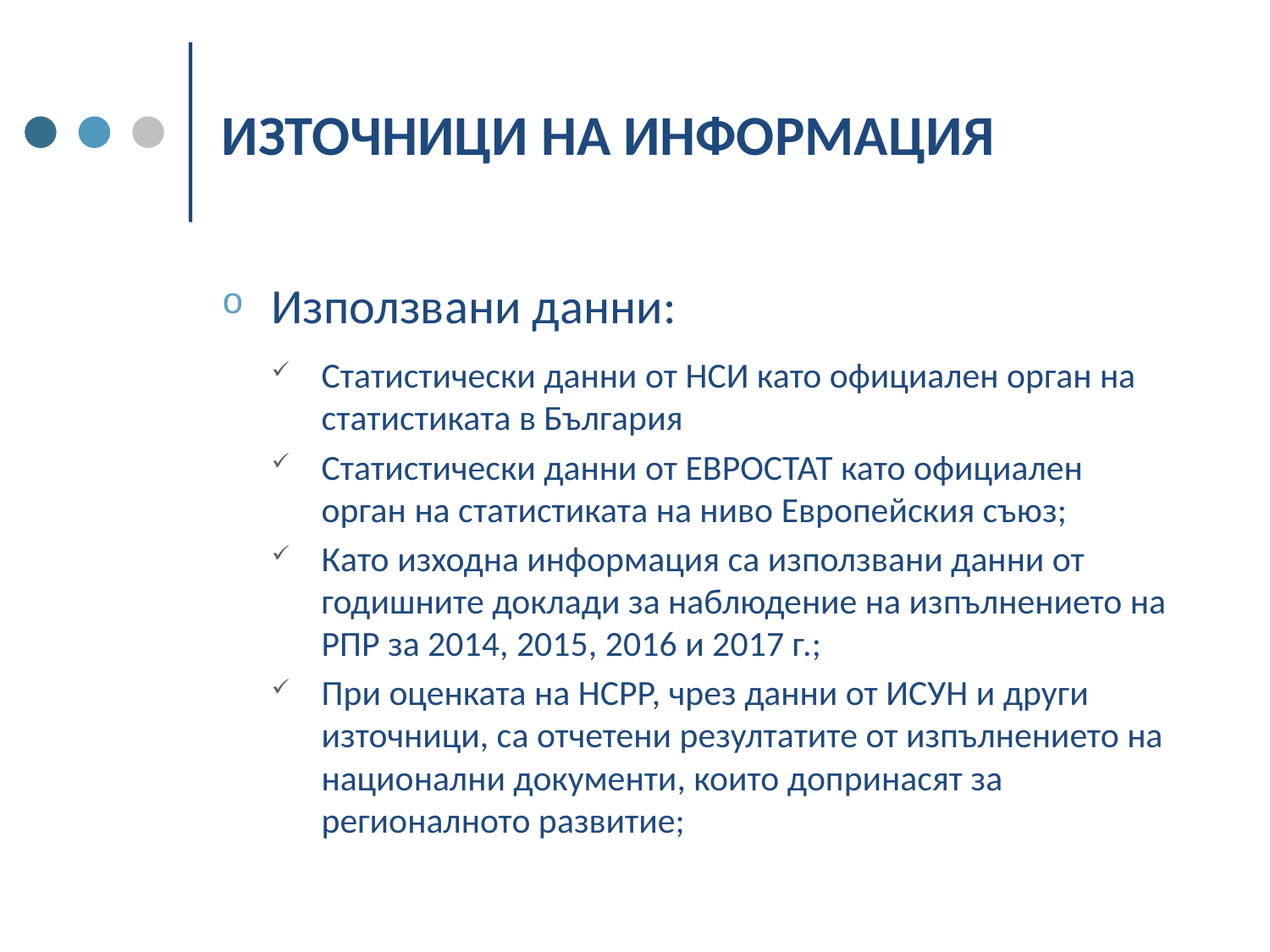

# ИЗТОЧНИЦИ НА ИНФОРМАЦИЯ
Използвани данни:
Статистически данни от НСИ като официален орган на статистиката в България
Статистически данни от ЕВРОСТАТ като официален орган на статистиката на ниво Европейския съюз;
Като изходна информация са използвани данни от годишните доклади за наблюдение на изпълнението на РПР за 2014, 2015, 2016 и 2017 г.;
При оценката на НСРР, чрез данни от ИСУН и други източници, са отчетени резултатите от изпълнението на национални документи, които допринасят за регионалното развитие;